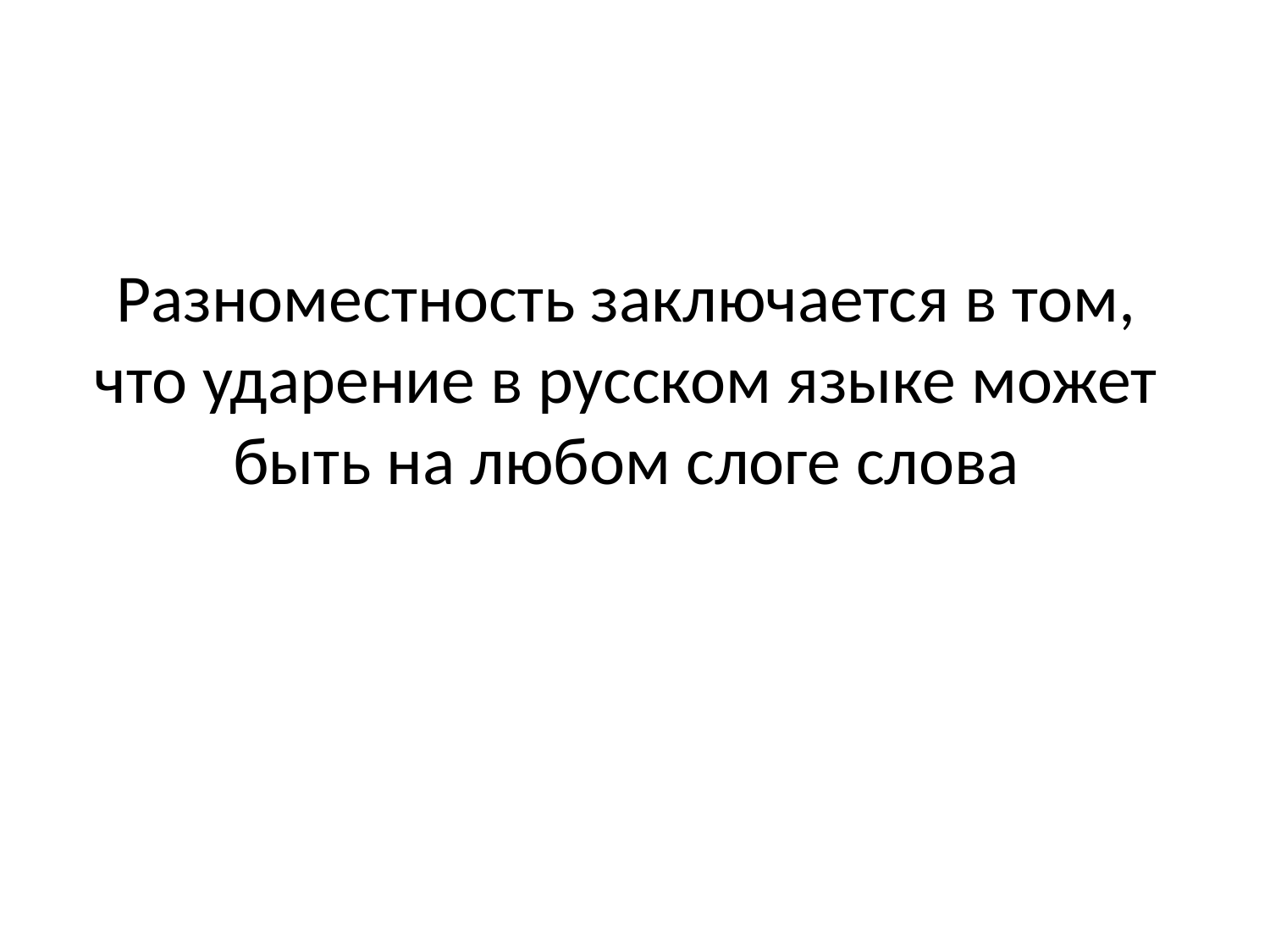

# Разноместность заключается в том, что ударение в русском языке может быть на любом слоге слова